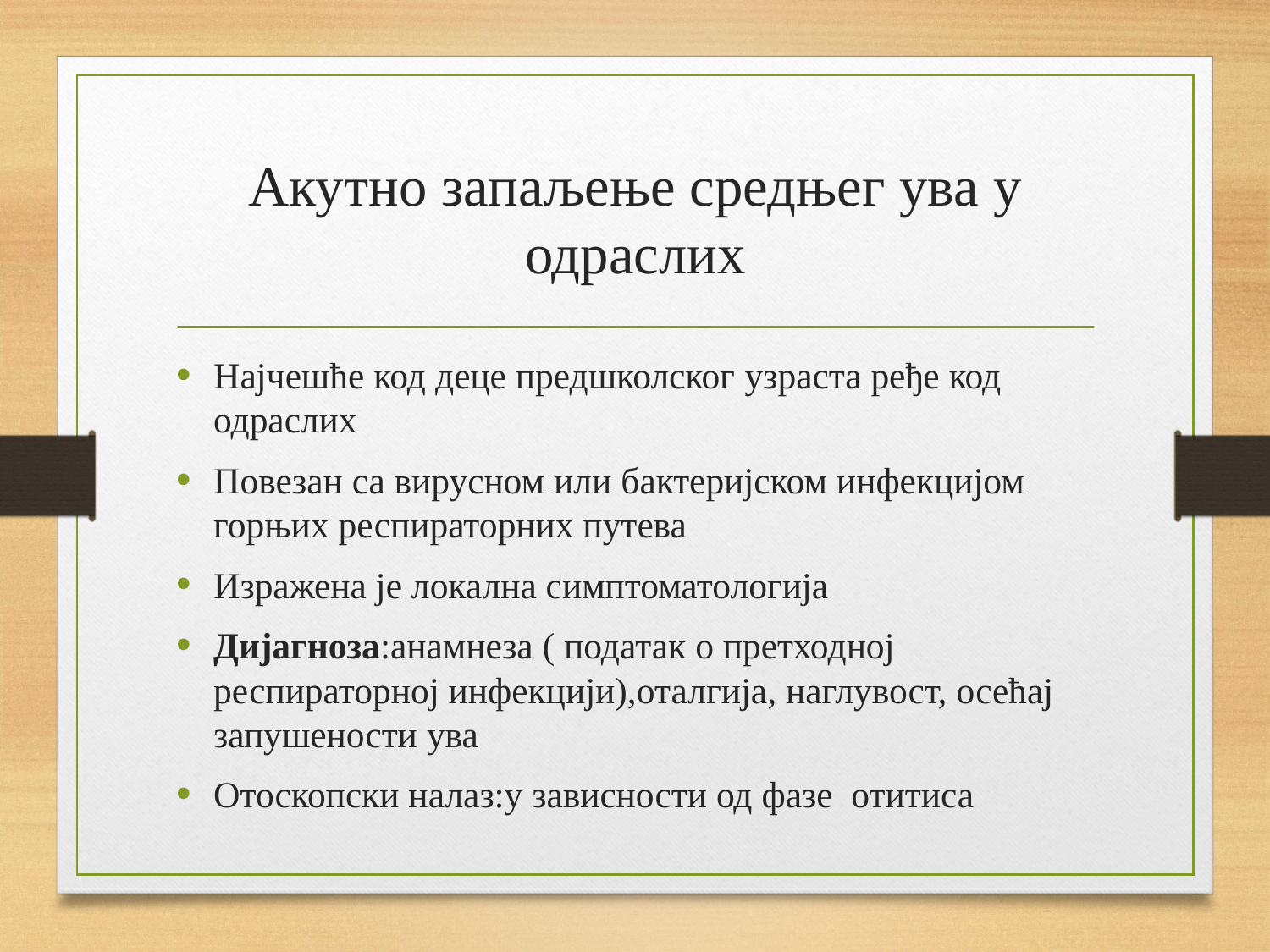

# Акутно запаљење средњег ува у одраслих
Најчешће код деце предшколског узраста ређе код одраслих
Повезан са вирусном или бактеријском инфекцијом горњих респираторних путева
Изражена је локална симптоматологија
Дијагноза:анамнеза ( податак о претходној респираторној инфекцији),оталгија, наглувост, осећај запушености ува
Отоскопски налаз:у зависности од фазе  отитиса